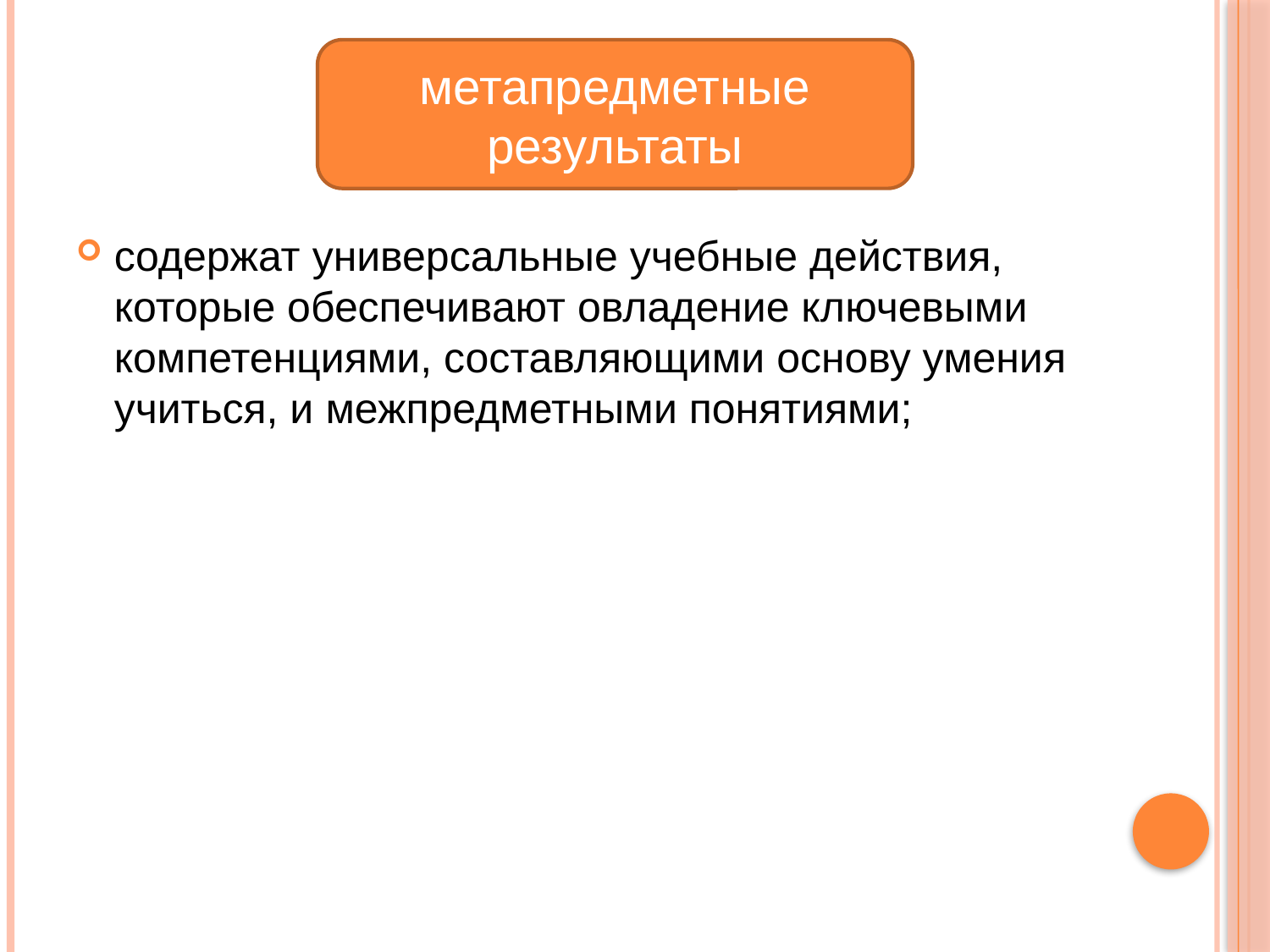

#
метапредметные
результаты
содержат универсальные учебные действия, которые обеспечивают овладение ключевыми компетенциями, составляющими основу умения учиться, и межпредметными понятиями;